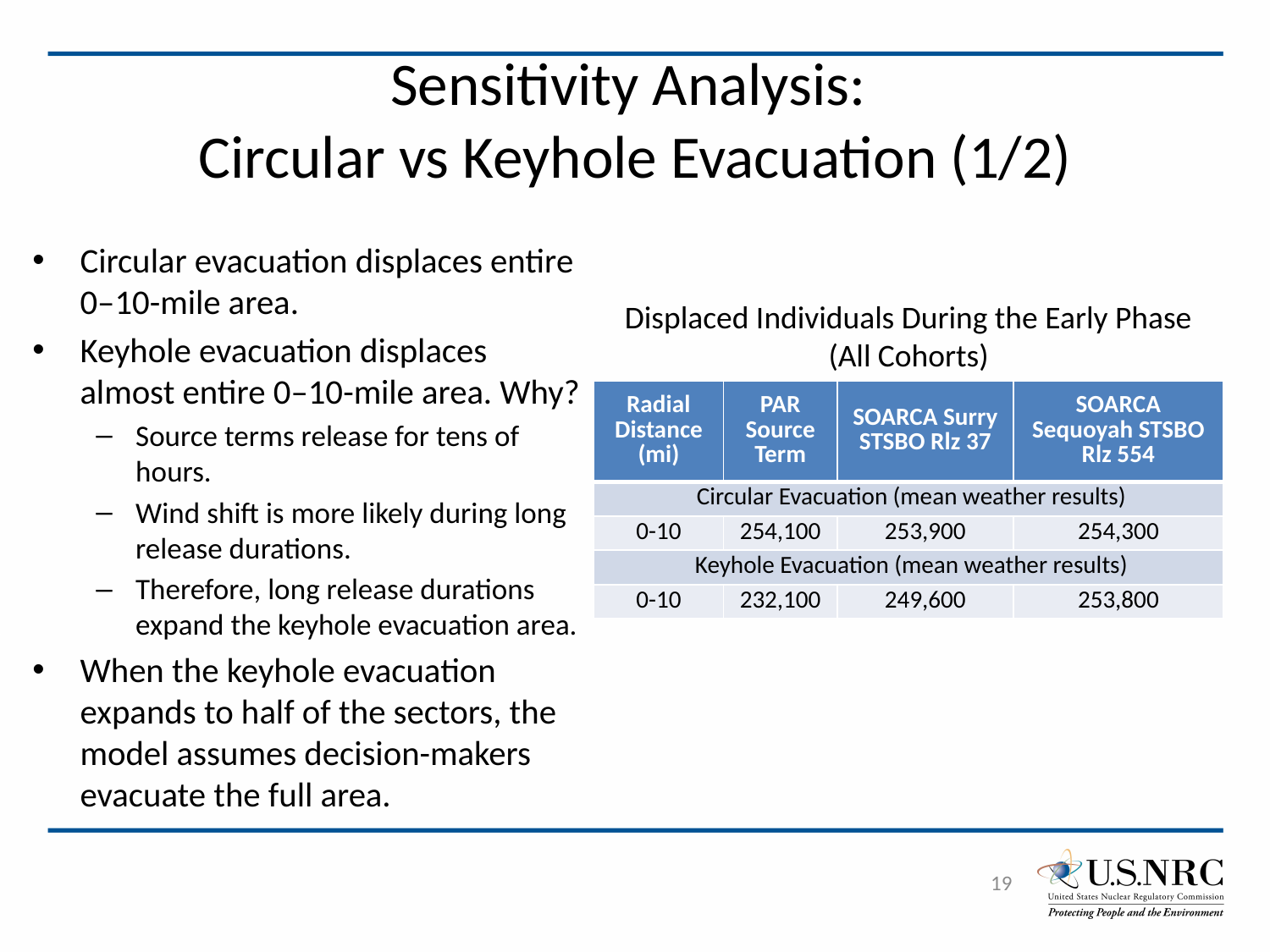

# Sensitivity Analysis: Circular vs Keyhole Evacuation (1/2)
Circular evacuation displaces entire 0–10-mile area.
Keyhole evacuation displaces almost entire 0–10-mile area. Why?
Source terms release for tens of hours.
Wind shift is more likely during long release durations.
Therefore, long release durations expand the keyhole evacuation area.
When the keyhole evacuation expands to half of the sectors, the model assumes decision-makers evacuate the full area.

Displaced Individuals During the Early Phase (All Cohorts)
| Radial Distance (mi) | PAR Source Term | SOARCA Surry STSBO Rlz 37 | SOARCA Sequoyah STSBO Rlz 554 |
| --- | --- | --- | --- |
| Circular Evacuation (mean weather results) |  |  |  |
| 0-10 | 254,100 | 253,900 | 254,300 |
| Keyhole Evacuation (mean weather results) |  |  |  |
| 0-10 | 232,100 | 249,600 | 253,800 |
19